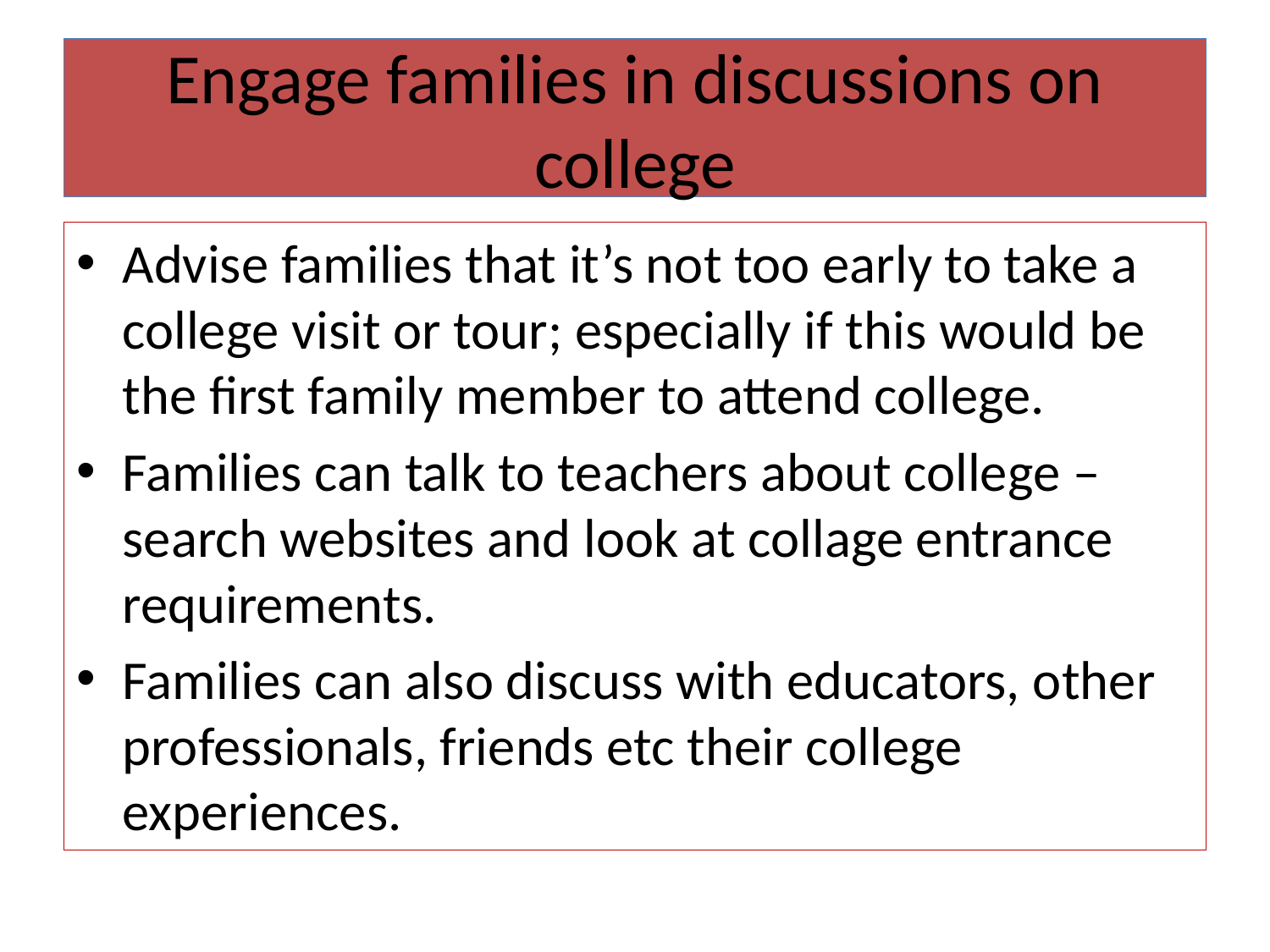

# Engage families in discussions on college
Advise families that it’s not too early to take a college visit or tour; especially if this would be the first family member to attend college.
Families can talk to teachers about college –  search websites and look at collage entrance requirements.
Families can also discuss with educators, other professionals, friends etc their college experiences.